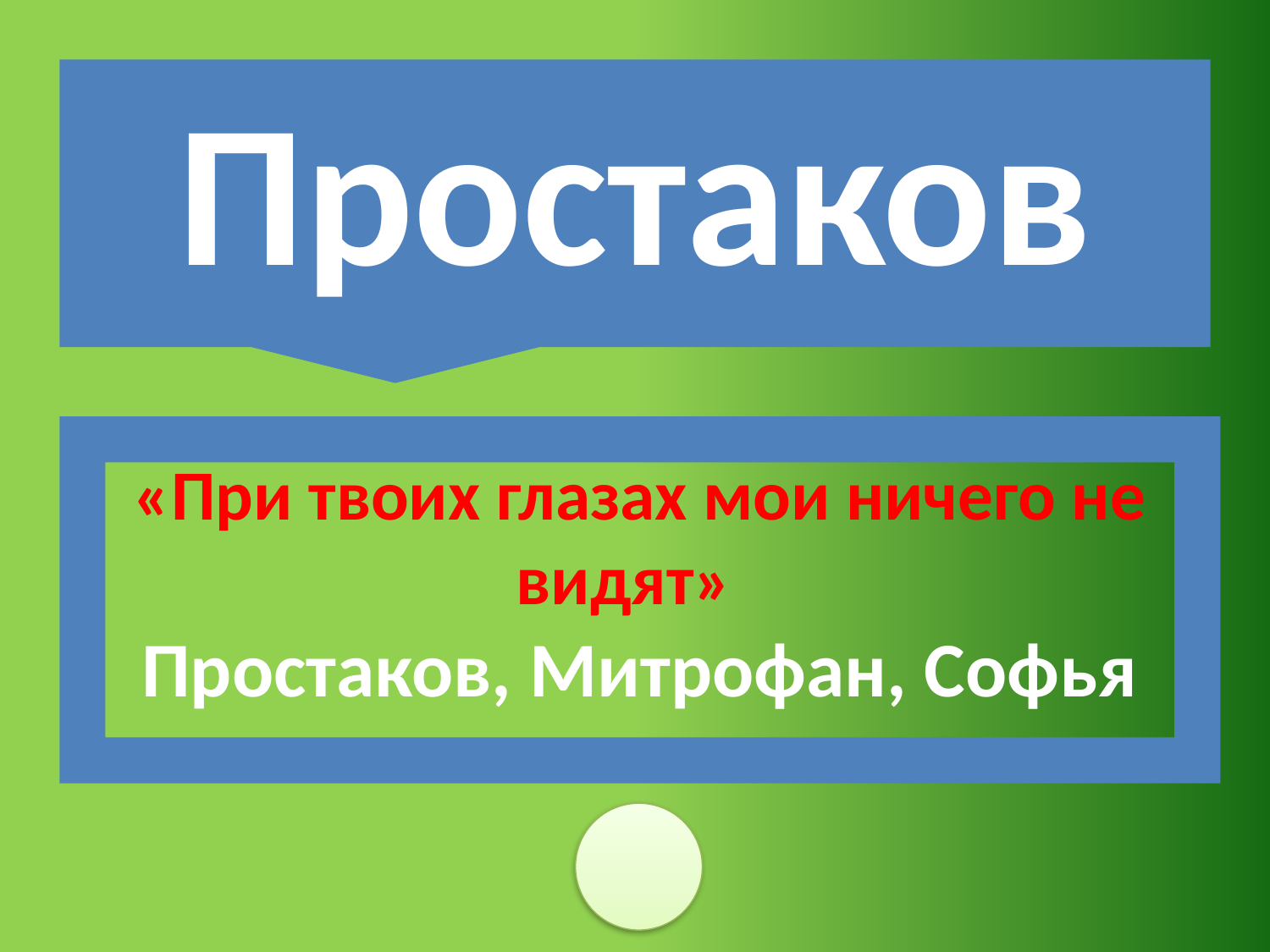

Простаков

«При твоих глазах мои ничего не видят»
Простаков, Митрофан, Софья